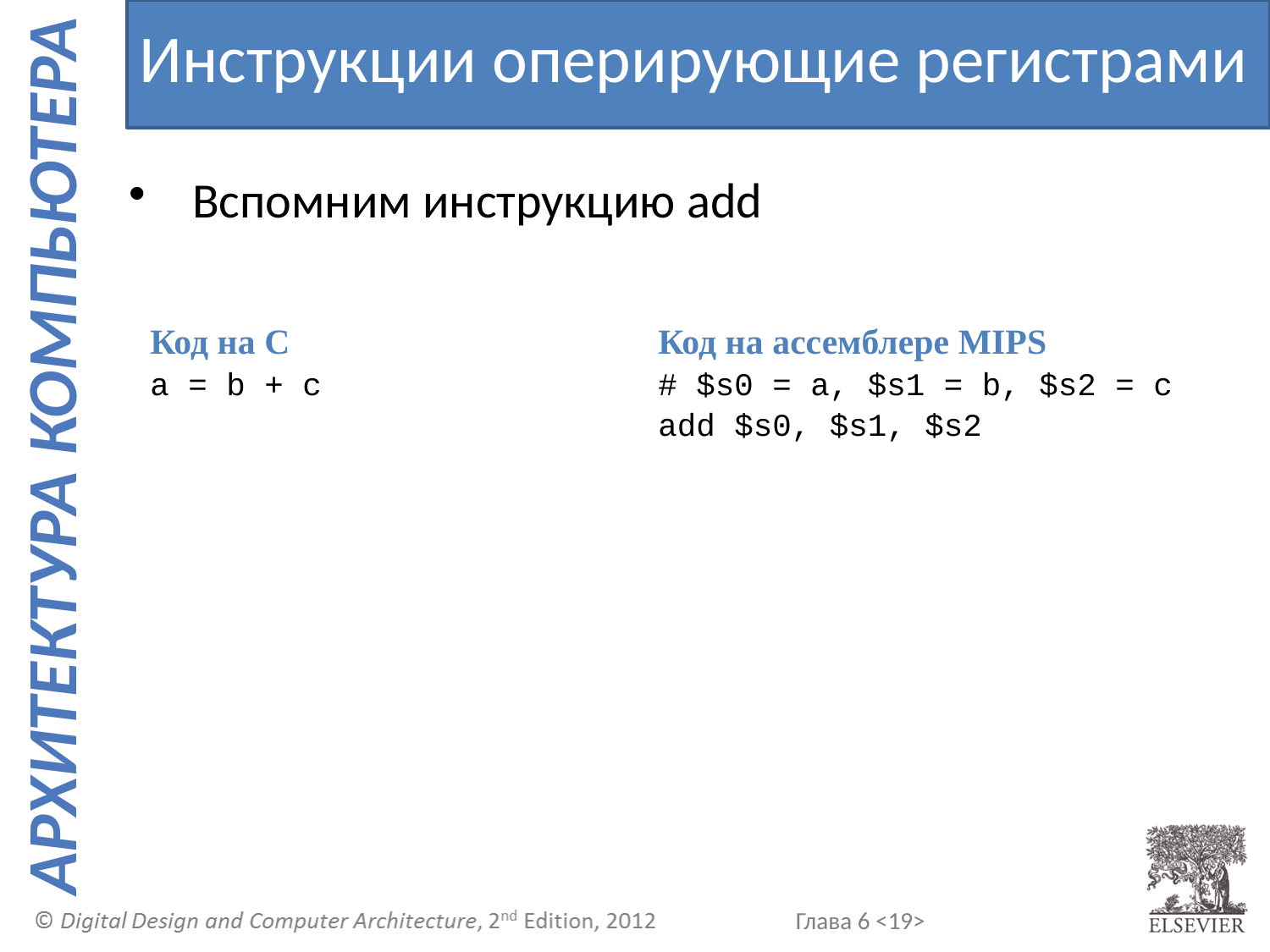

Инструкции оперирующие регистрами

Вспомним инструкцию add

Код на С
a = b + c
Код на ассемблере MIPS
# $s0 = a, $s1 = b, $s2 = c
add $s0, $s1, $s2